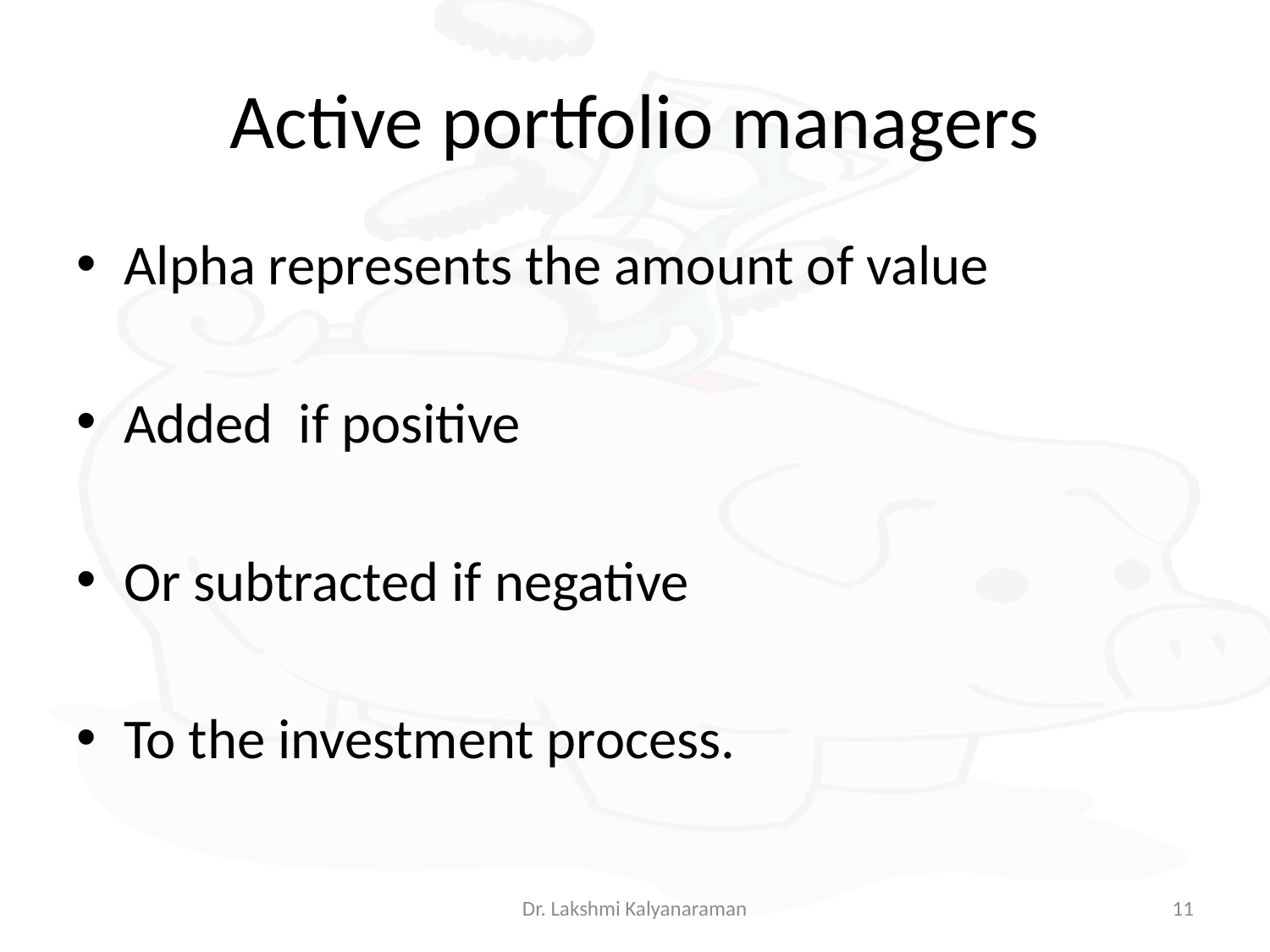

# Active portfolio managers
Alpha represents the amount of value

Added  if positive

Or subtracted if negative

To the investment process.

Dr. Lakshmi Kalyanaraman
11